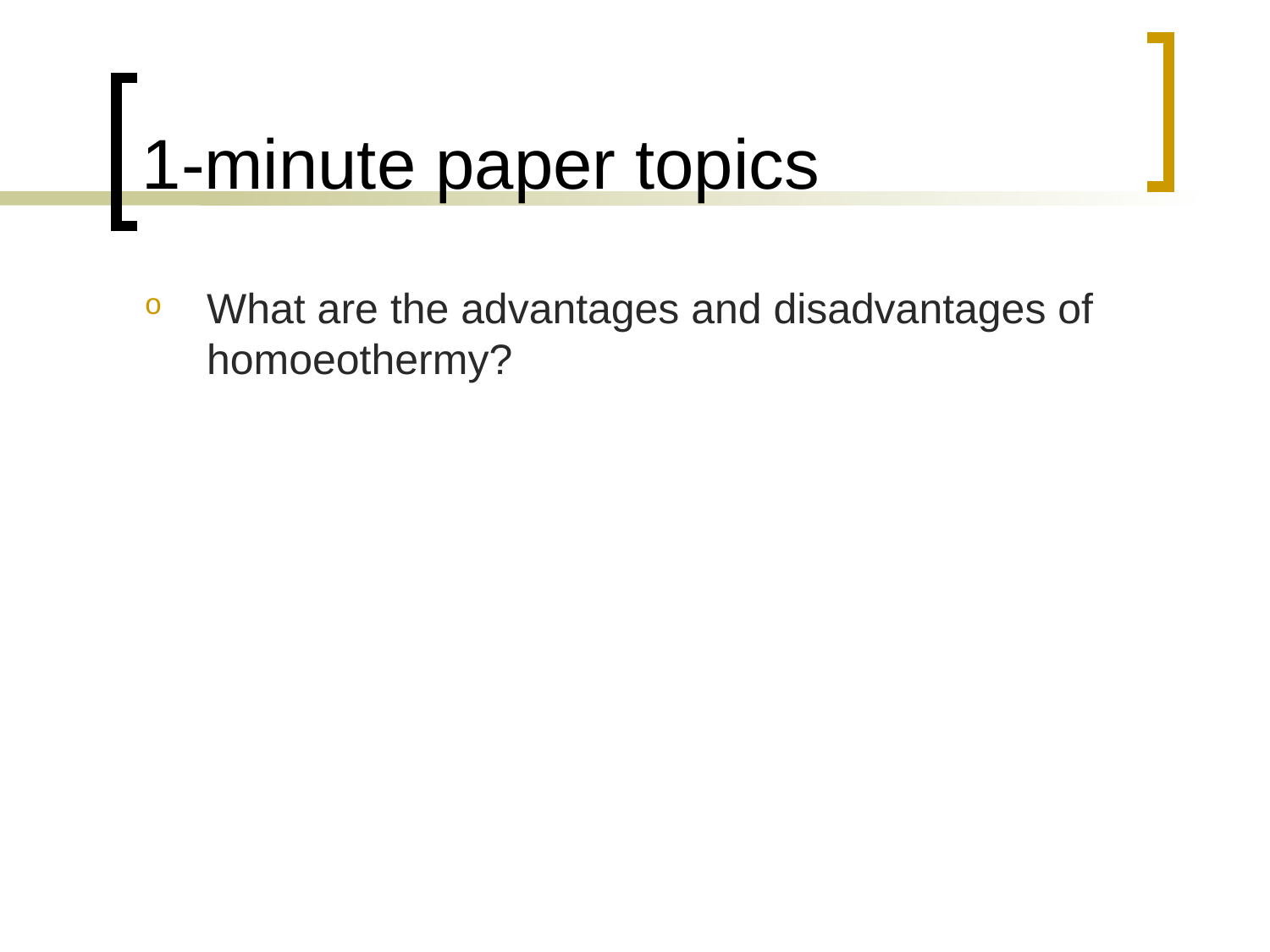

# 1-minute paper topics
What are the advantages and disadvantages of homoeothermy?